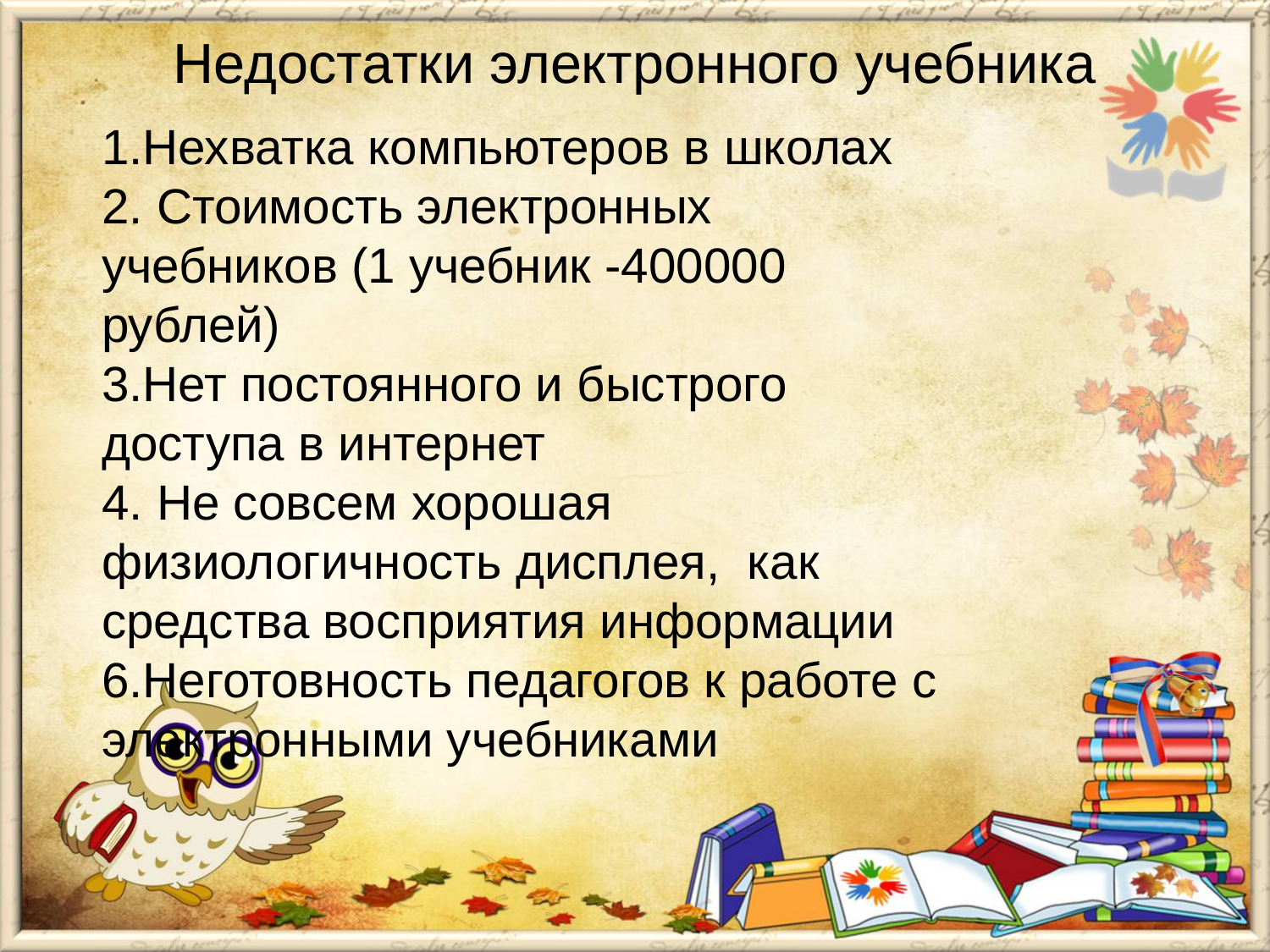

# Недостатки электронного учебника
1.Нехватка компьютеров в школах
2. Стоимость электронных учебников (1 учебник -400000 рублей)
3.Нет постоянного и быстрого доступа в интернет
4. Не совсем хорошая физиологичность дисплея,  как средства восприятия информации
6.Неготовность педагогов к работе с электронными учебниками